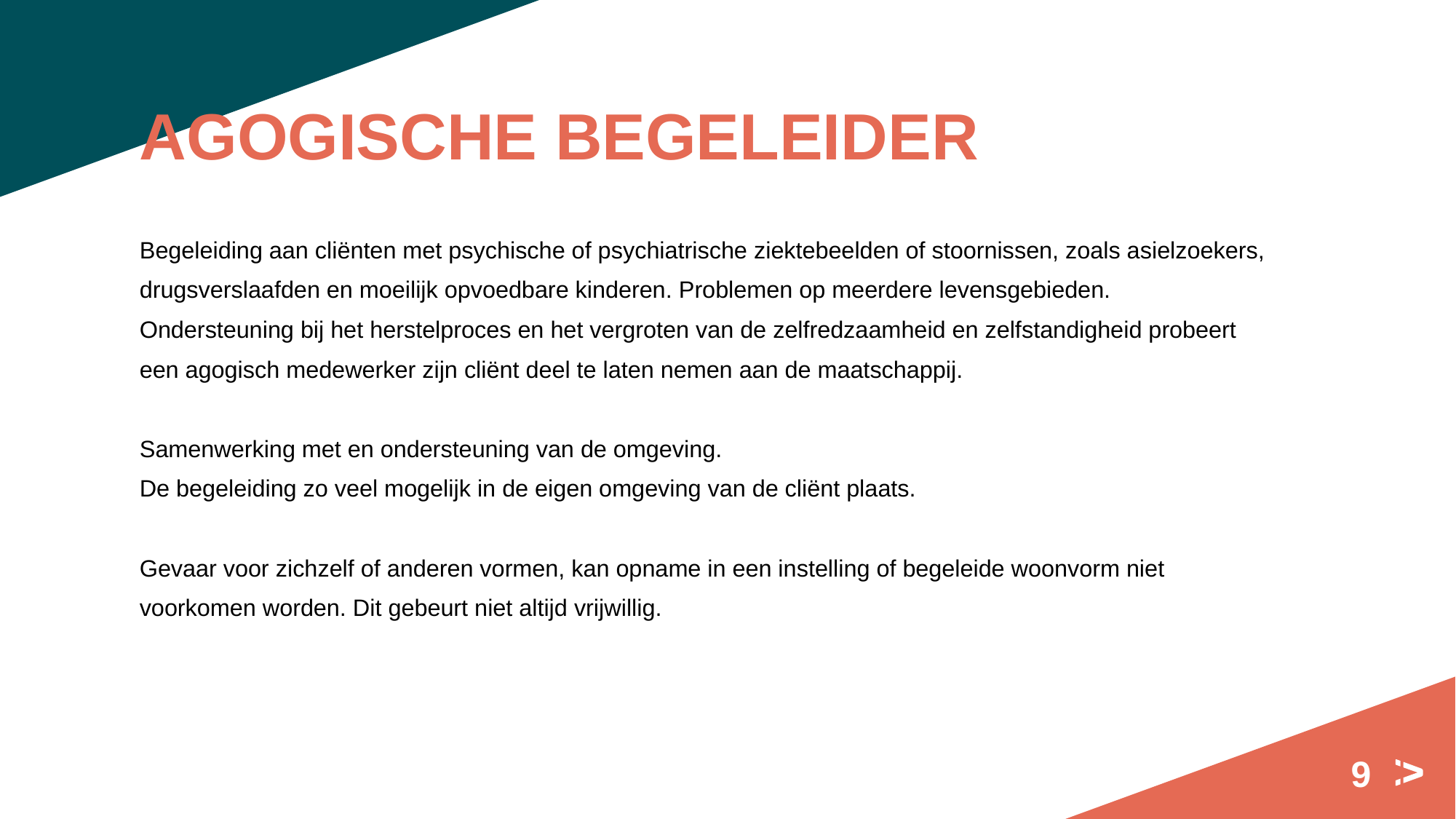

# Agogische begeleider
Begeleiding aan cliënten met psychische of psychiatrische ziektebeelden of stoornissen, zoals asielzoekers, drugsverslaafden en moeilijk opvoedbare kinderen. Problemen op meerdere levensgebieden.
Ondersteuning bij het herstelproces en het vergroten van de zelfredzaamheid en zelfstandigheid probeert een agogisch medewerker zijn cliënt deel te laten nemen aan de maatschappij.

Samenwerking met en ondersteuning van de omgeving.
De begeleiding zo veel mogelijk in de eigen omgeving van de cliënt plaats.

Gevaar voor zichzelf of anderen vormen, kan opname in een instelling of begeleide woonvorm niet voorkomen worden. Dit gebeurt niet altijd vrijwillig.
9